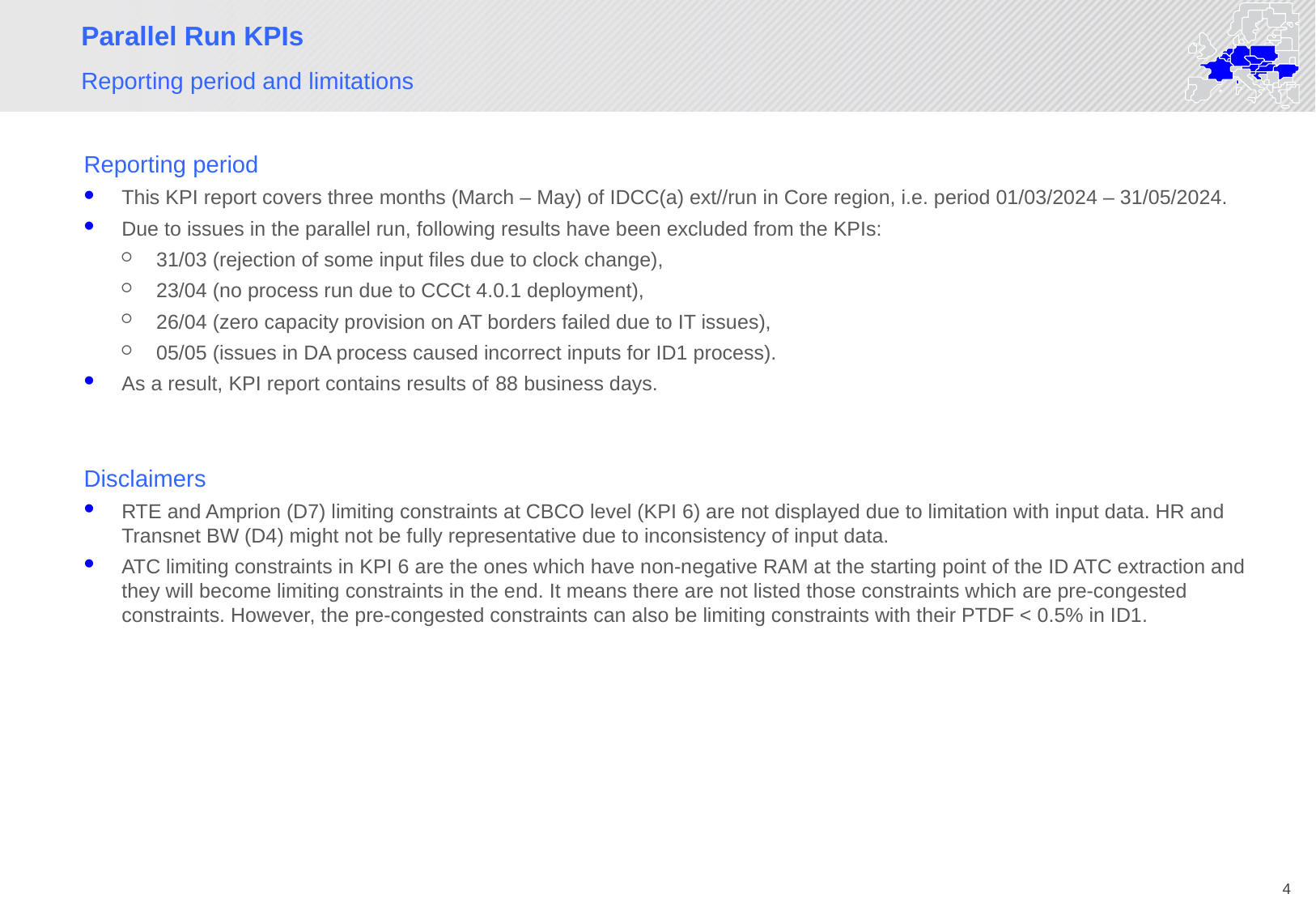

# Parallel Run KPIs
Reporting period and limitations
Reporting period
This KPI report covers three months (March – May) of IDCC(a) ext//run in Core region, i.e. period 01/03/2024 – 31/05/2024.
Due to issues in the parallel run, following results have been excluded from the KPIs:
31/03 (rejection of some input files due to clock change),
23/04 (no process run due to CCCt 4.0.1 deployment),
26/04 (zero capacity provision on AT borders failed due to IT issues),
05/05 (issues in DA process caused incorrect inputs for ID1 process).
As a result, KPI report contains results of 88 business days.

Disclaimers
RTE and Amprion (D7) limiting constraints at CBCO level (KPI 6) are not displayed due to limitation with input data. HR and Transnet BW (D4) might not be fully representative due to inconsistency of input data.
ATC limiting constraints in KPI 6 are the ones which have non-negative RAM at the starting point of the ID ATC extraction and they will become limiting constraints in the end. It means there are not listed those constraints which are pre-congested constraints. However, the pre-congested constraints can also be limiting constraints with their PTDF < 0.5% in ID1.

4